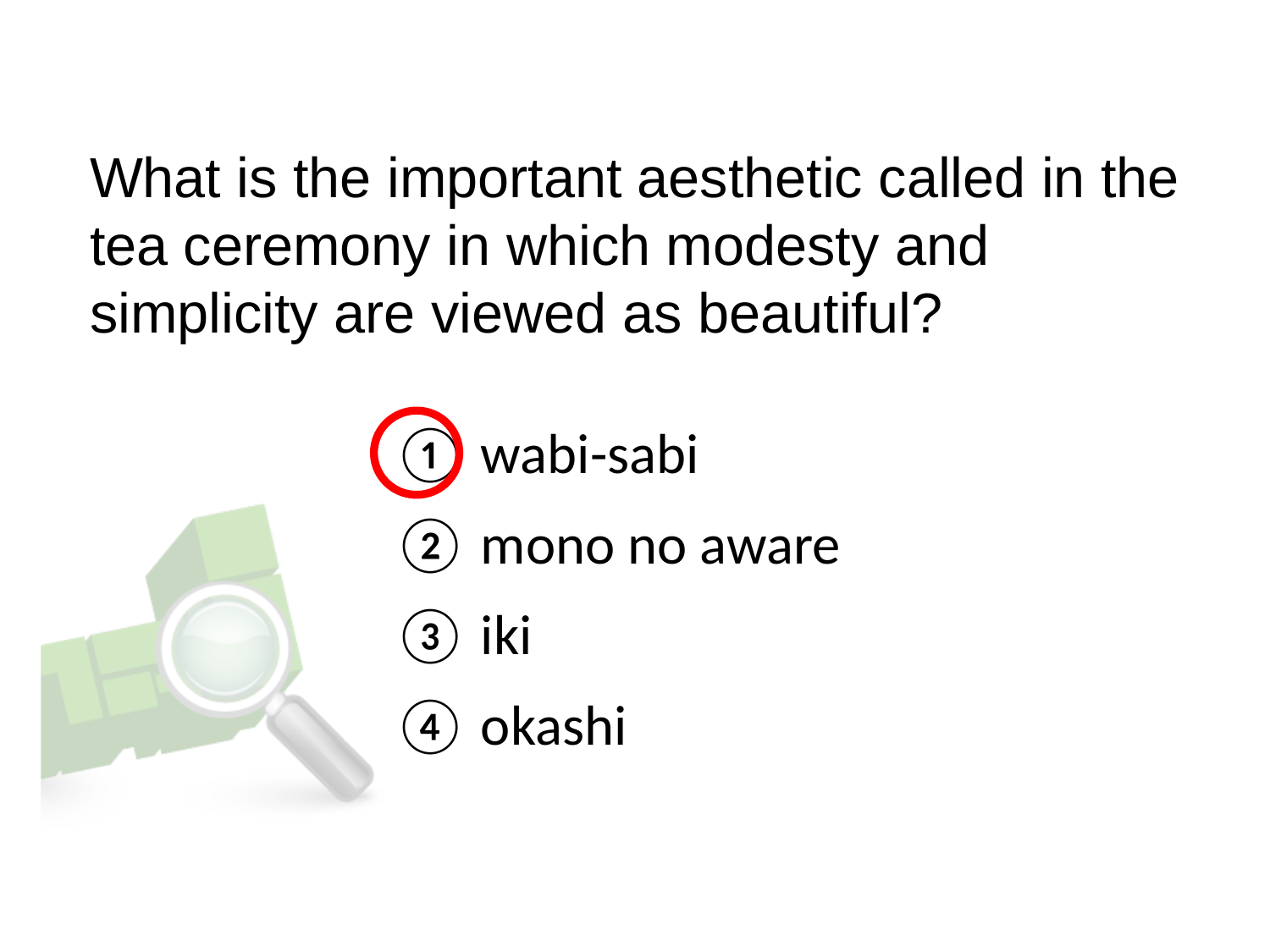

What is the important aesthetic called in the tea ceremony in which modesty and simplicity are viewed as beautiful?
① wabi-sabi
② mono no aware
③ iki
④ okashi